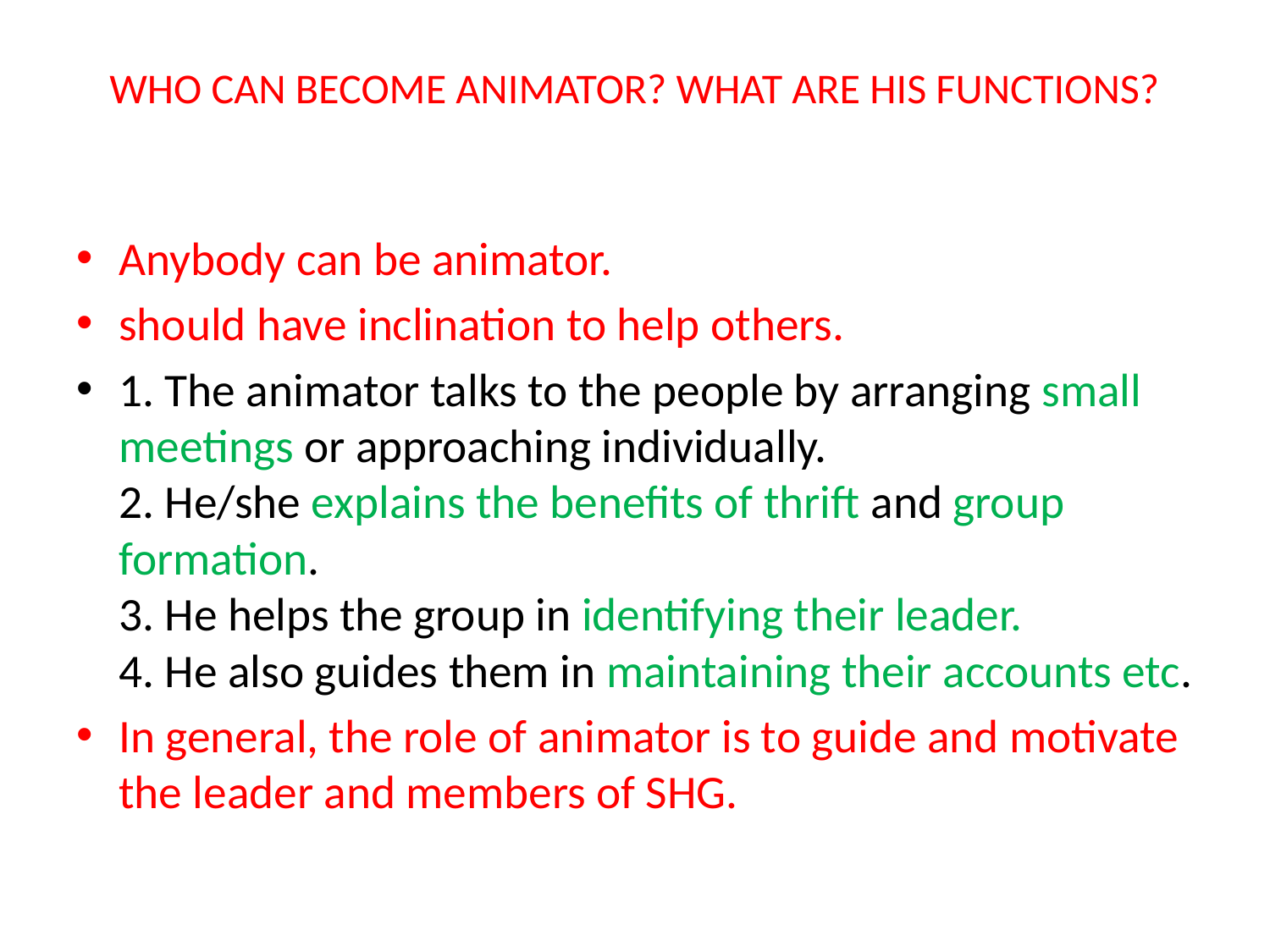

# WHO CAN BECOME ANIMATOR? WHAT ARE HIS FUNCTIONS?
Anybody can be animator.
should have inclination to help others.
1. The animator talks to the people by arranging small meetings or approaching individually.
2. He/she explains the benefits of thrift and group formation.
3. He helps the group in identifying their leader.
4. He also guides them in maintaining their accounts etc.
In general, the role of animator is to guide and motivate the leader and members of SHG.